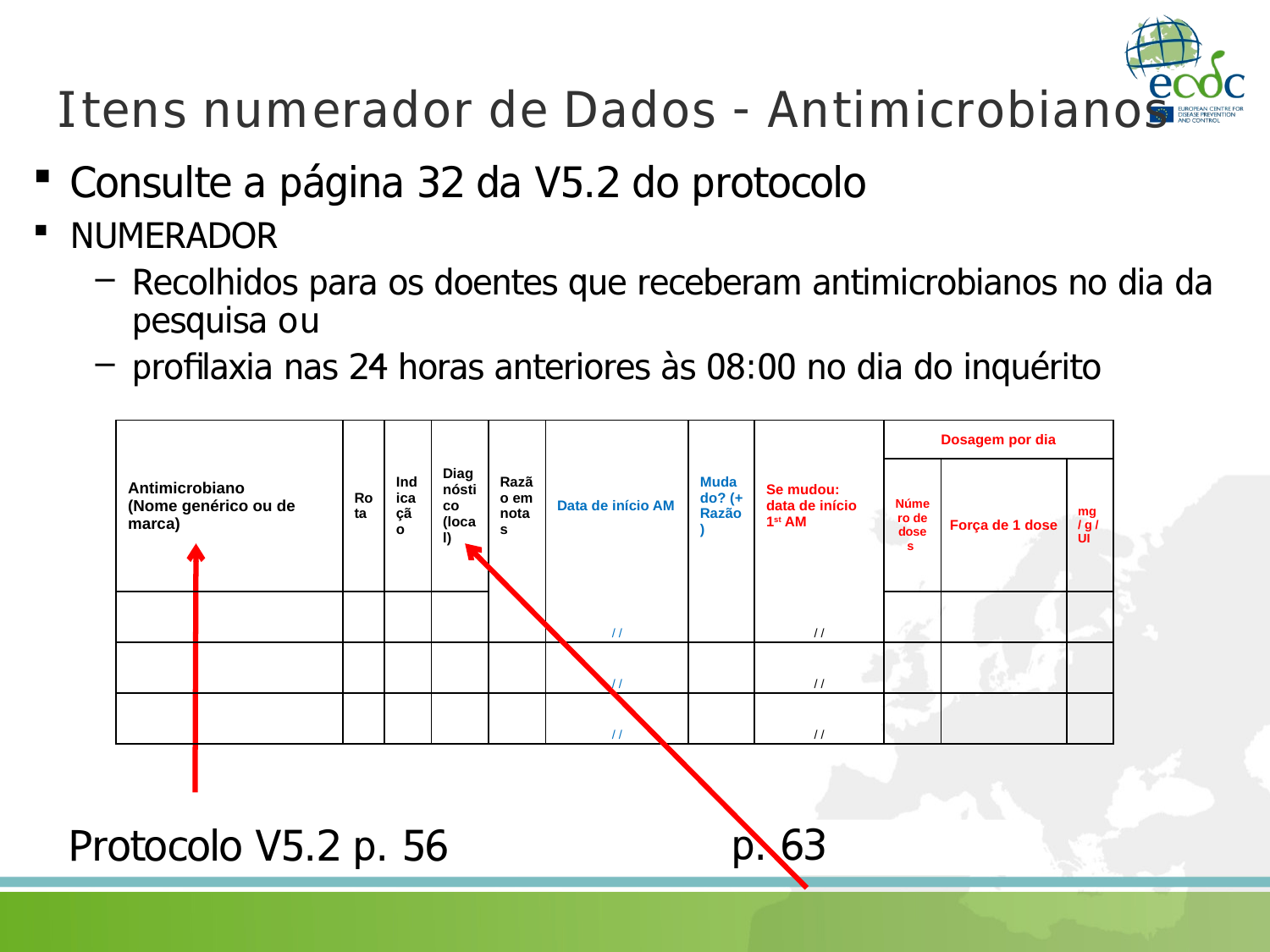

# Itens numerador de Dados - Antimicrobianos
Consulte a página 32 da V5.2 do protocolo
NUMERADOR
Recolhidos para os doentes que receberam antimicrobianos no dia da pesquisa ou
profilaxia nas 24 horas anteriores às 08:00 no dia do inquérito

| Antimicrobiano (Nome genérico ou de marca) | Rota | Indicação | Diagnóstico (local) | Razão em notas | Data de início AM | Mudado? (+ Razão) | Se mudou: data de início 1st AM | Dosagem por dia |  |  |
| --- | --- | --- | --- | --- | --- | --- | --- | --- | --- | --- |
|  |  |  |  |  |  |  |  | Número de doses | Força de 1 dose | mg / g / UI |
|  |  |  |  |  | / / |  | / / |  |  |  |
|  |  |  |  |  | / / |  | / / |  |  |  |
|  |  |  |  |  | / / |  | / / |  |  |  |
p. 63
Protocolo V5.2 p. 56